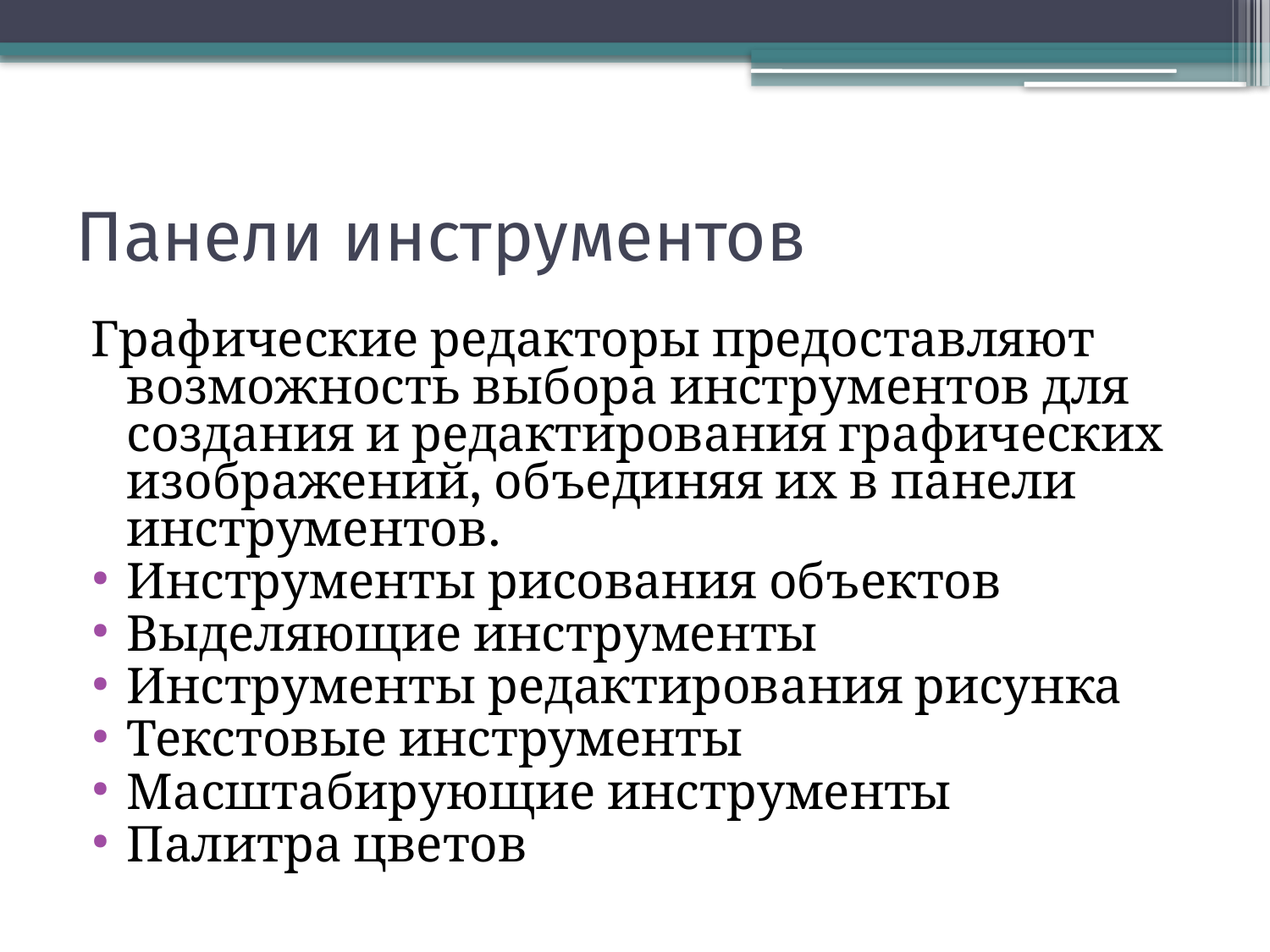

# Панели инструментов
Графические редакторы предоставляют возможность выбора инструментов для создания и редактирования графических изображений, объединяя их в панели инструментов.
Инструменты рисования объектов
Выделяющие инструменты
Инструменты редактирования рисунка
Текстовые инструменты
Масштабирующие инструменты
Палитра цветов